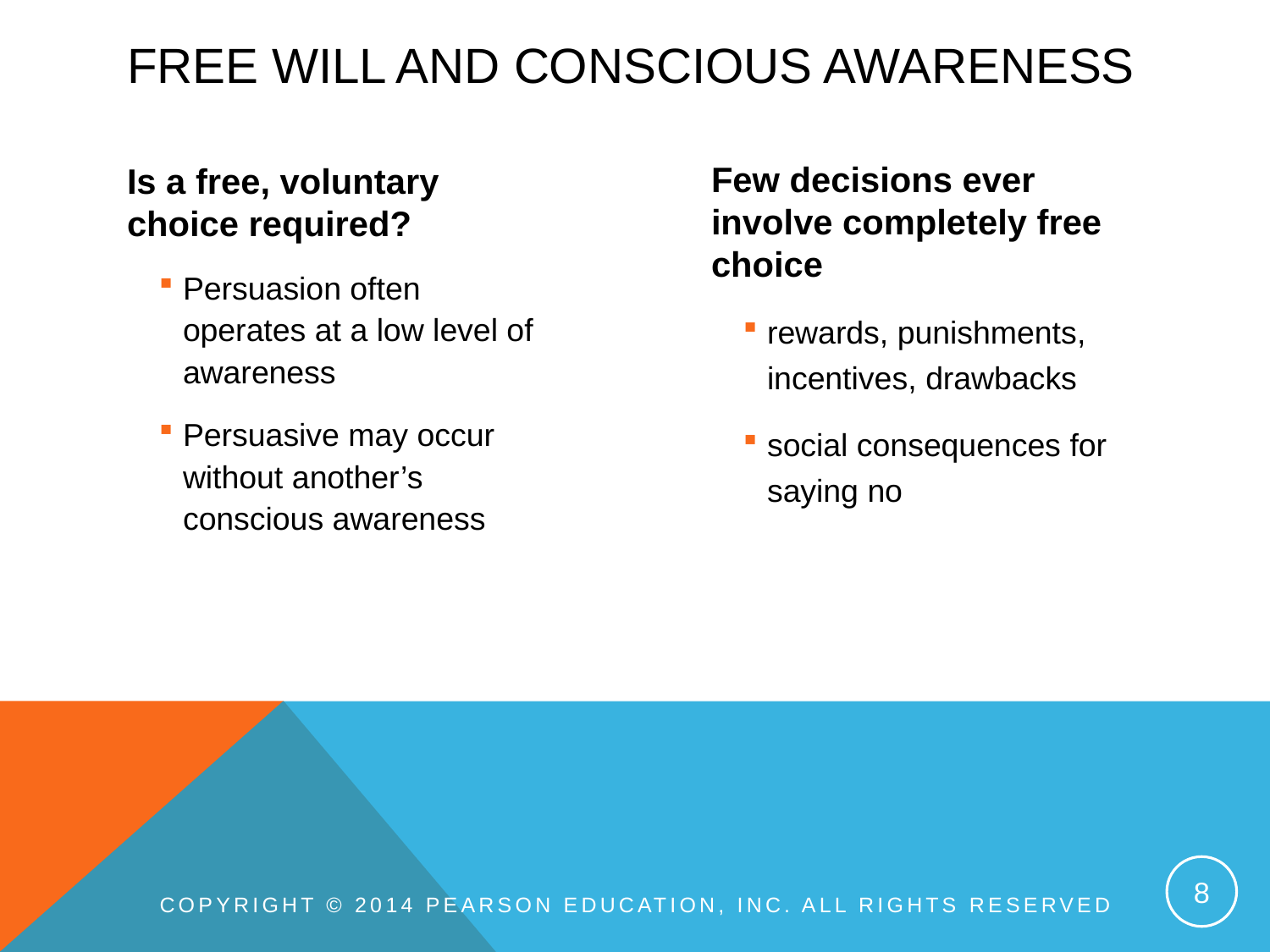

# Free will and conscious awareness
Few decisions ever involve completely free choice
rewards, punishments, incentives, drawbacks
social consequences for saying no
Is a free, voluntary choice required?
Persuasion often operates at a low level of awareness
Persuasive may occur without another’s conscious awareness

8
Copyright © 2014 Pearson Education, Inc. All rights reserved